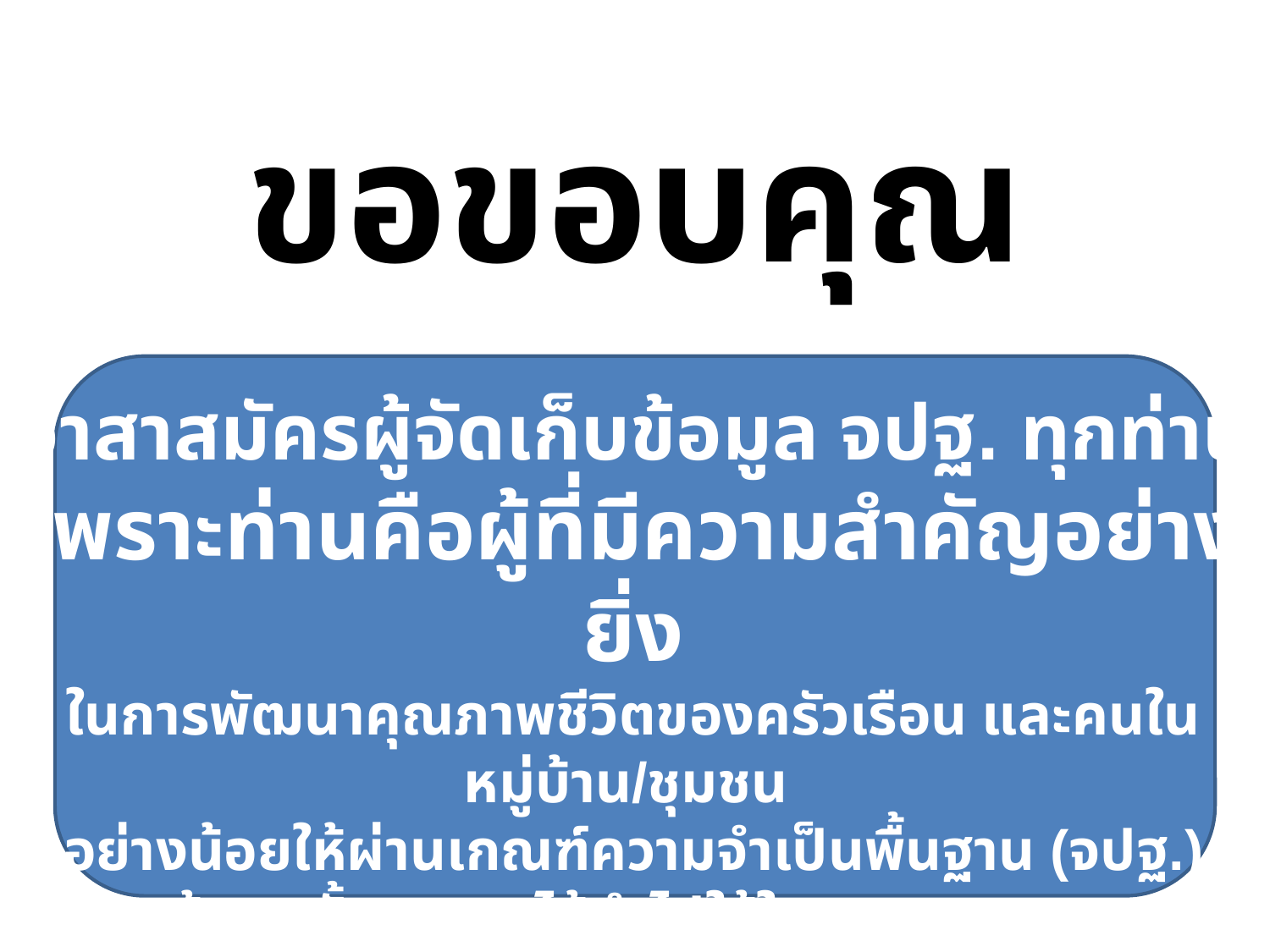

ขอขอบคุณ

อาสาสมัครผู้จัดเก็บข้อมูล จปฐ. ทุกท่าน
เพราะท่านคือผู้ที่มีความสำคัญอย่างยิ่ง
ในการพัฒนาคุณภาพชีวิตของครัวเรือน และคนในหมู่บ้าน/ชุมชน
อย่างน้อยให้ผ่านเกณฑ์ความจำเป็นพื้นฐาน (จปฐ.)
และข้อมูลทั้งหมดจะได้นำไปใช้ในการวางแผนการพัฒนา
เพื่อยกระดับคุณภาพชีวิตฯ ในทุกระดับต่อไป